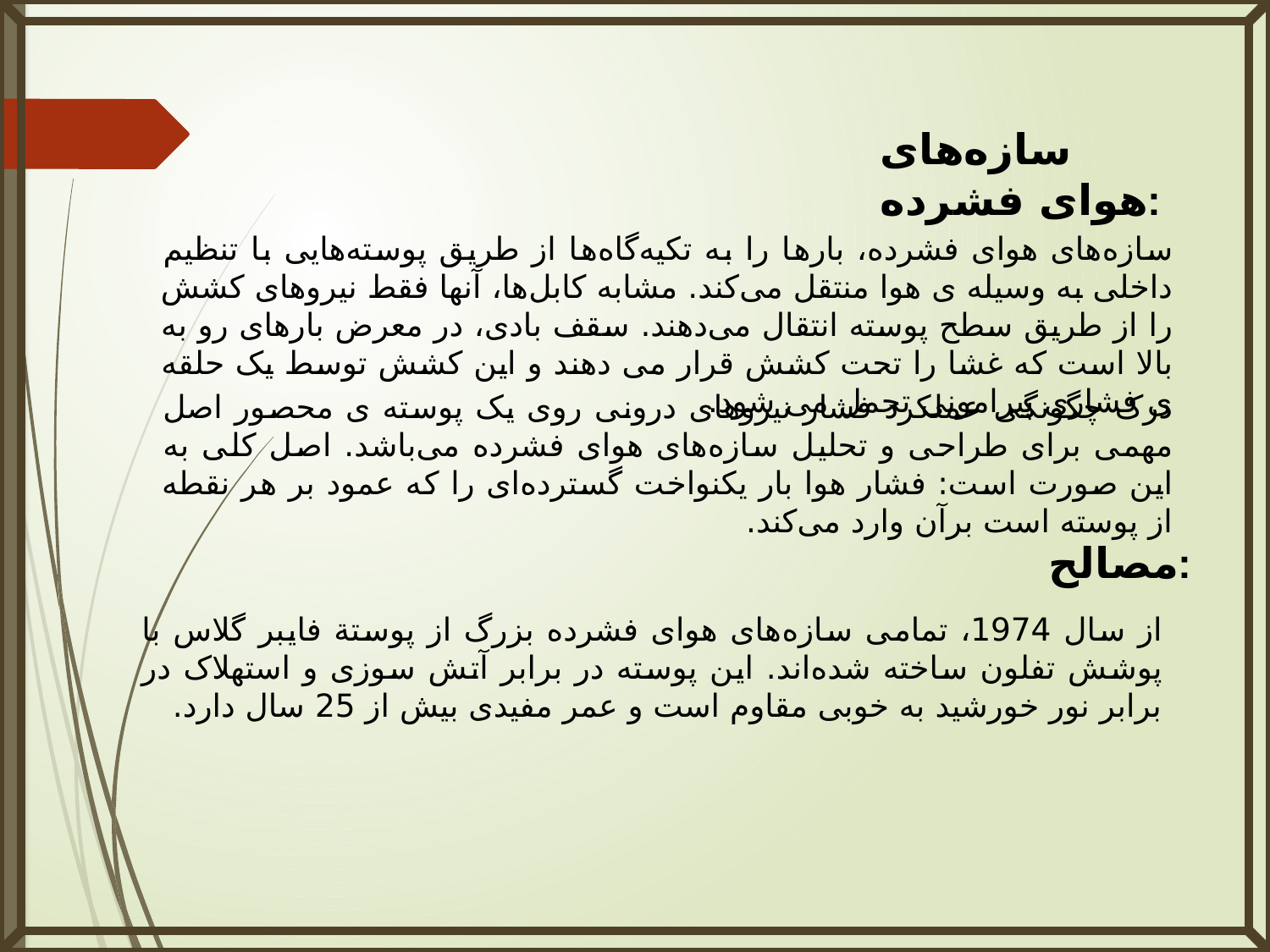

سازه‌های هوای فشرده:
سازه‌های هوای فشرده، بارها را به تکیه‌گاه‌ها از طریق پوسته‌هایی با تنظیم داخلی به وسیله ی هوا منتقل می‌کند. مشابه کابل‌ها، آنها فقط نیروهای کشش را از طریق سطح پوسته انتقال می‌دهند. سقف بادی، در معرض بارهای رو به بالا است که غشا را تحت کشش قرار می دهند و این کشش توسط یک حلقه ی فشاری پیرامونی تحمل می شود.
درک چگونگی عملکرد فشار نیروهای درونی روی یک پوسته ی محصور اصل مهمی برای طراحی و تحلیل سازه‌های هوای فشرده می‌باشد. اصل کلی به این صورت است: فشار هوا بار یکنواخت گسترده‌ای را که عمود بر هر نقطه از پوسته است برآن وارد می‌کند.

مصالح:
از سال 1974، تمامی سازه‌های هوای فشرده بزرگ از پوستة فایبر گلاس با پوشش تفلون ساخته شده‌اند. این پوسته در برابر آتش سوزی و استهلاک در برابر نور خورشید به خوبی مقاوم است و عمر مفیدی بیش از 25 سال دارد.